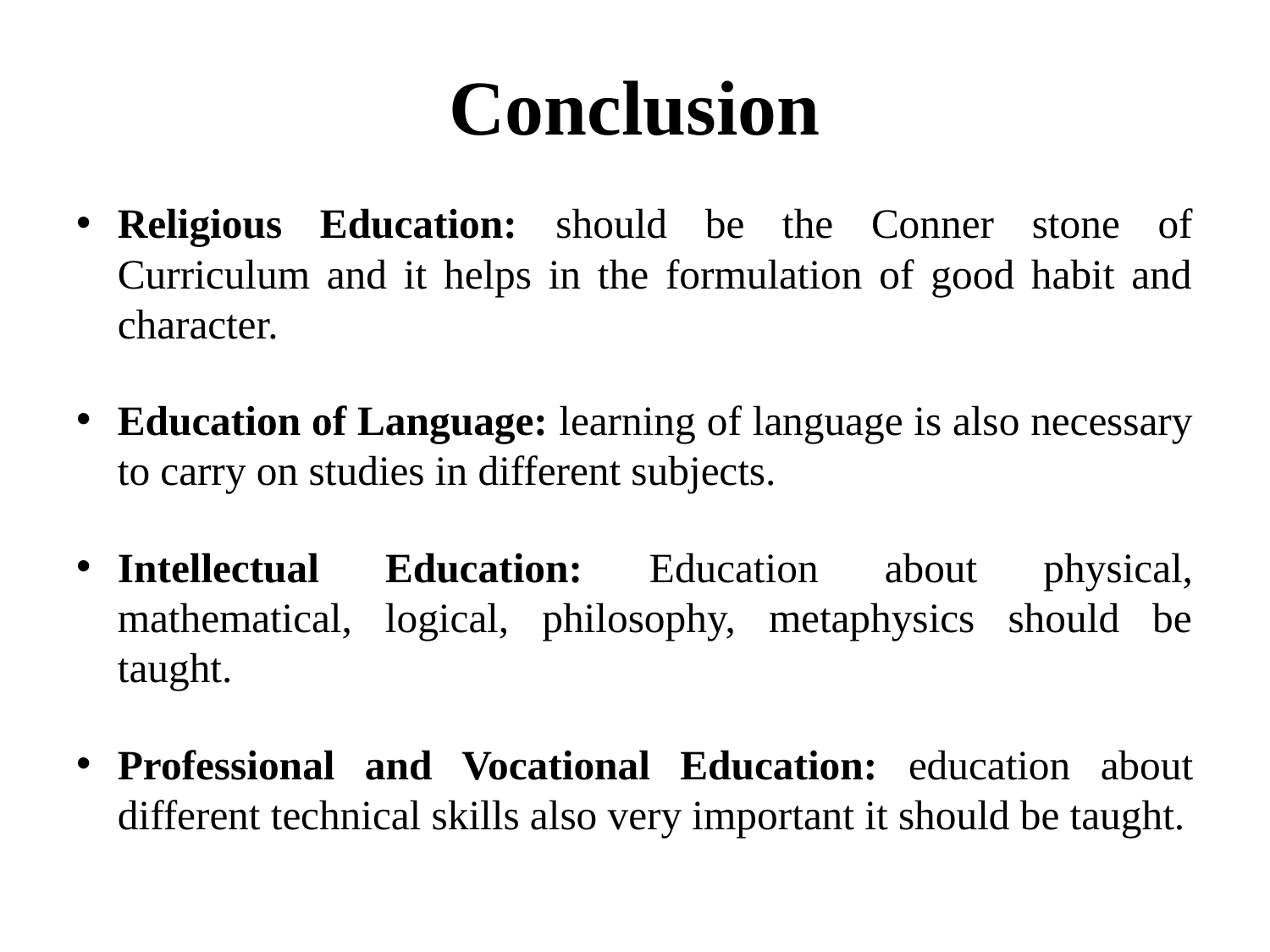

# Conclusion
Religious Education: should be the Conner stone of Curriculum and it helps in the formulation of good habit and character.

Education of Language: learning of language is also necessary to carry on studies in different subjects.

Intellectual Education: Education about physical, mathematical, logical, philosophy, metaphysics should be taught.

Professional and Vocational Education: education about different technical skills also very important it should be taught.